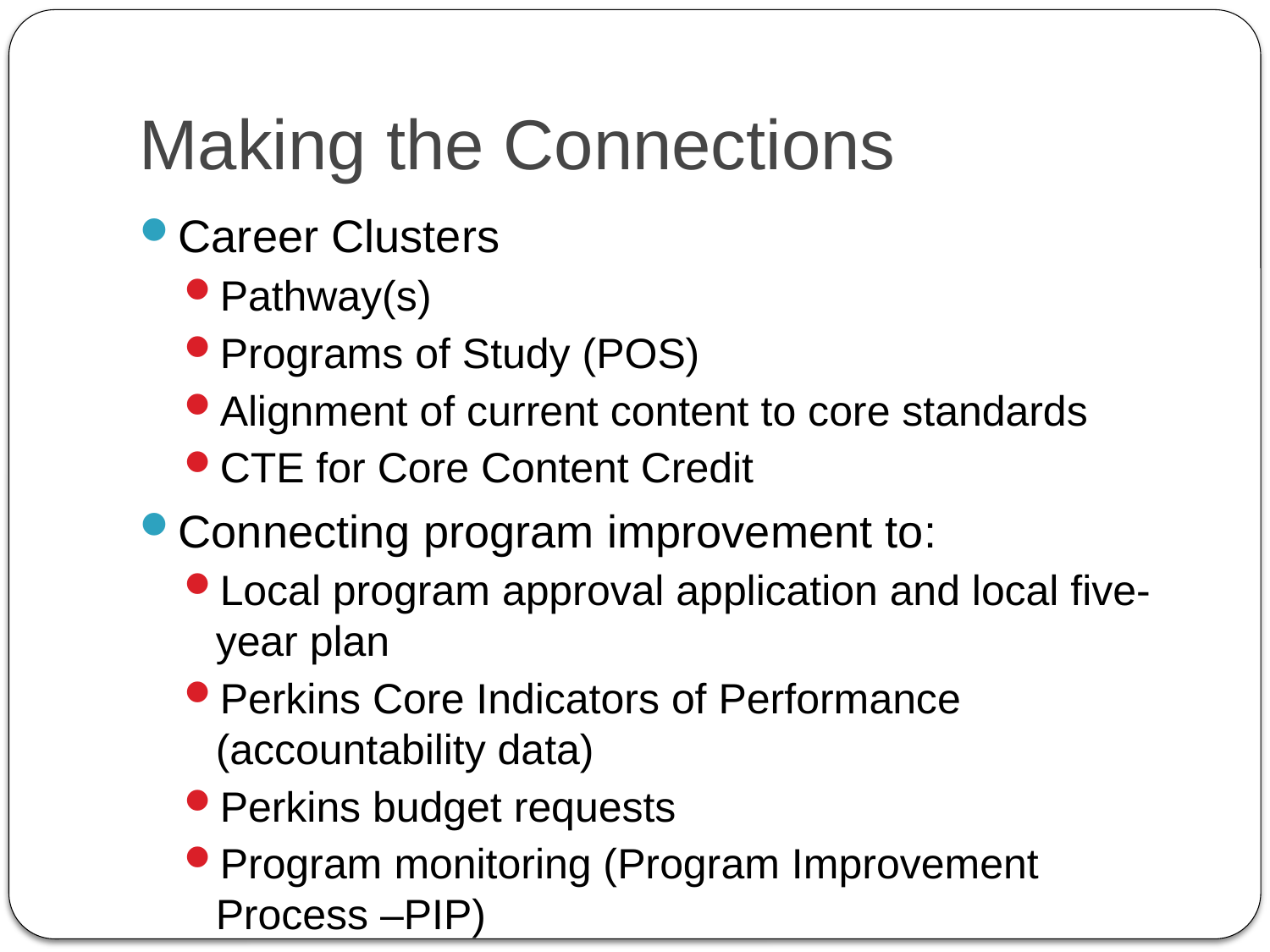

# Making the Connections
Career Clusters
Pathway(s)
Programs of Study (POS)
Alignment of current content to core standards
CTE for Core Content Credit
Connecting program improvement to:
Local program approval application and local five-year plan
Perkins Core Indicators of Performance (accountability data)
Perkins budget requests
Program monitoring (Program Improvement Process –PIP)